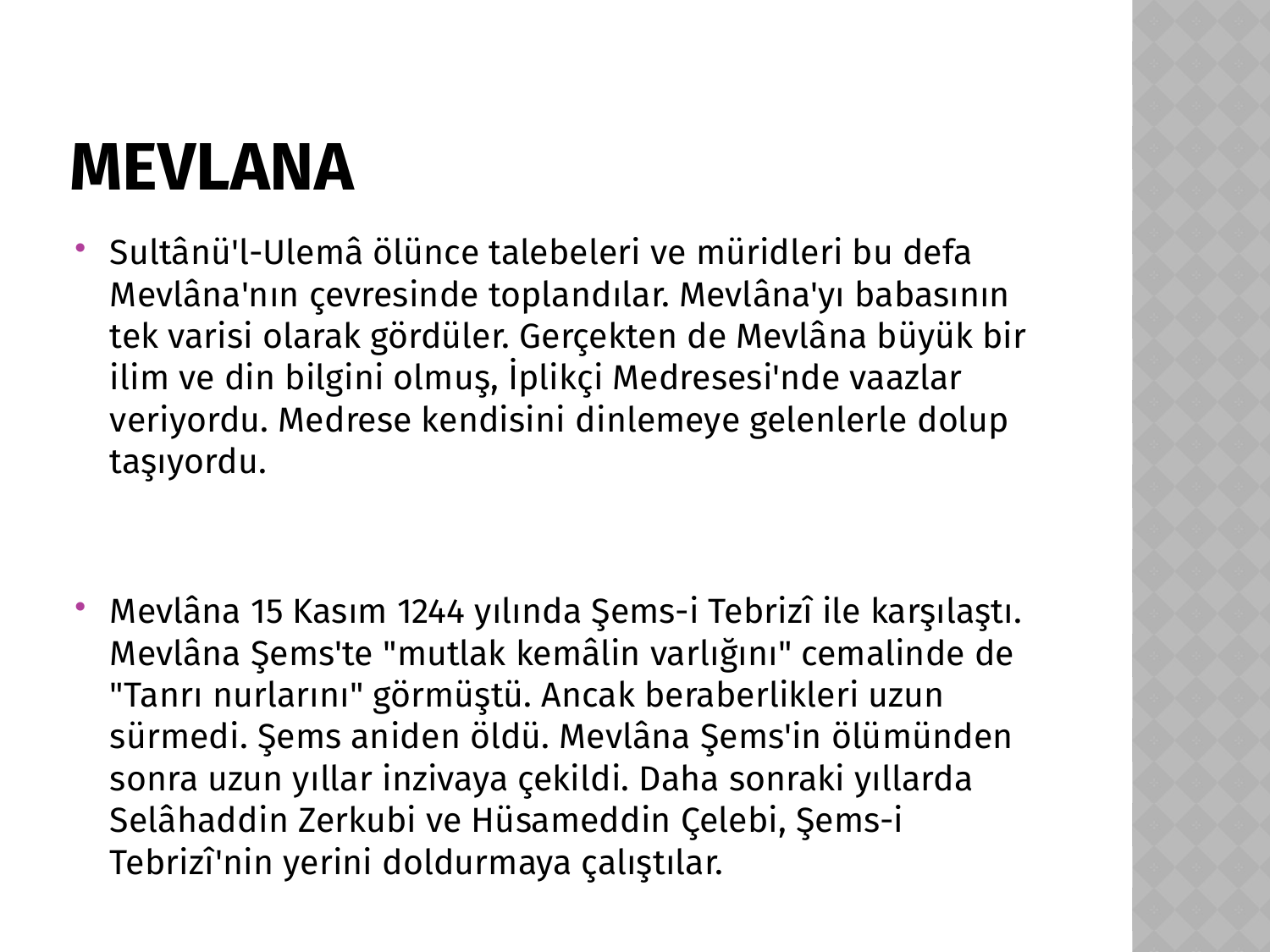

# Mevlana
Sultânü'l-Ulemâ ölünce talebeleri ve müridleri bu defa Mevlâna'nın çevresinde toplandılar. Mevlâna'yı babasının tek varisi olarak gördüler. Gerçekten de Mevlâna büyük bir ilim ve din bilgini olmuş, İplikçi Medresesi'nde vaazlar veriyordu. Medrese kendisini dinlemeye gelenlerle dolup taşıyordu.

Mevlâna 15 Kasım 1244 yılında Şems-i Tebrizî ile karşılaştı. Mevlâna Şems'te "mutlak kemâlin varlığını" cemalinde de "Tanrı nurlarını" görmüştü. Ancak beraberlikleri uzun sürmedi. Şems aniden öldü. Mevlâna Şems'in ölümünden sonra uzun yıllar inzivaya çekildi. Daha sonraki yıllarda Selâhaddin Zerkubi ve Hüsameddin Çelebi, Şems-i Tebrizî'nin yerini doldurmaya çalıştılar.